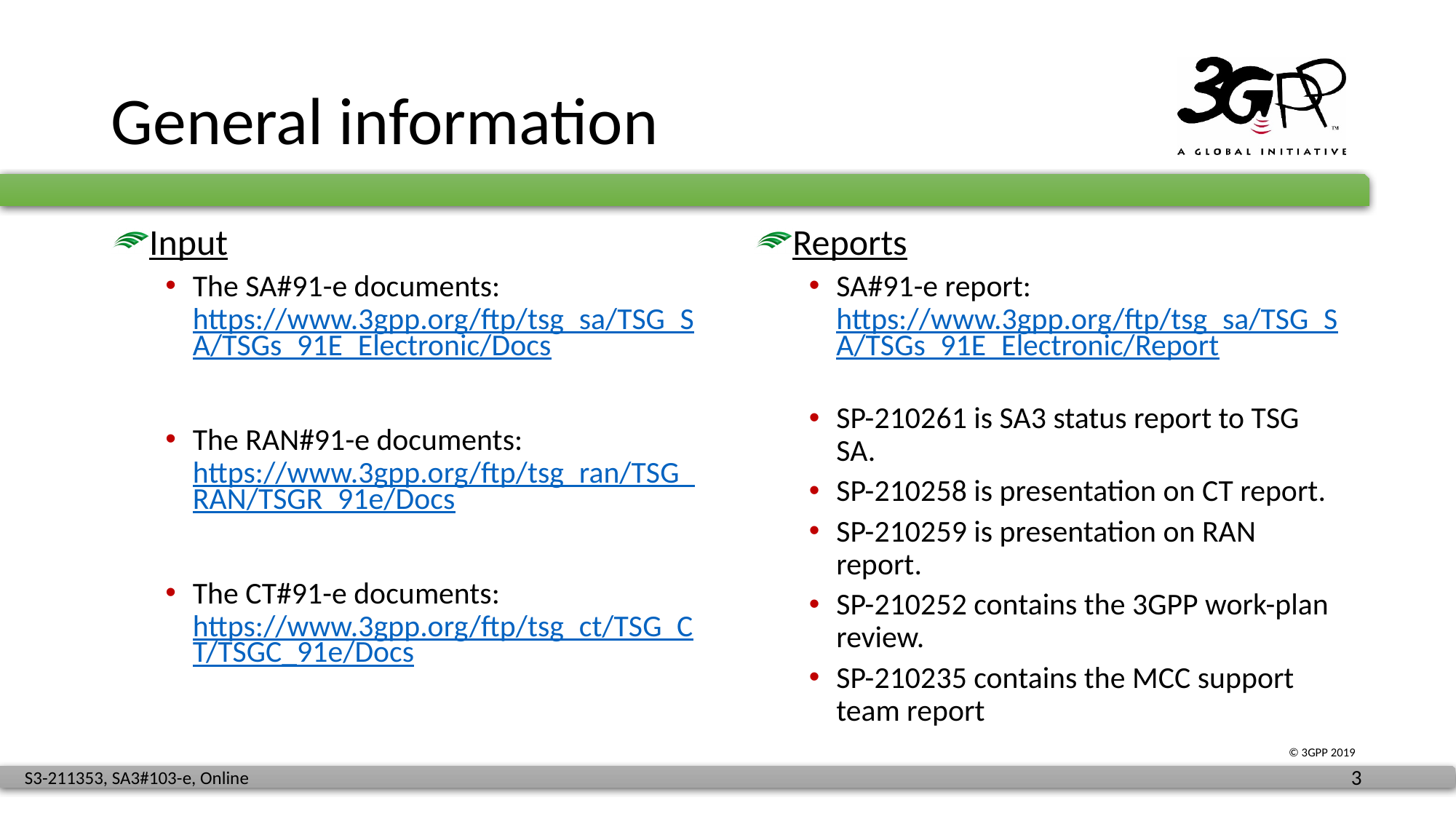

# General information
Input
The SA#91-e documents: https://www.3gpp.org/ftp/tsg_sa/TSG_SA/TSGs_91E_Electronic/Docs

The RAN#91-e documents: https://www.3gpp.org/ftp/tsg_ran/TSG_RAN/TSGR_91e/Docs

The CT#91-e documents: https://www.3gpp.org/ftp/tsg_ct/TSG_CT/TSGC_91e/Docs

Reports
SA#91-e report: https://www.3gpp.org/ftp/tsg_sa/TSG_SA/TSGs_91E_Electronic/Report
SP-210261 is SA3 status report to TSG SA.
SP-210258 is presentation on CT report.
SP-210259 is presentation on RAN report.
SP-210252 contains the 3GPP work-plan review.
SP-210235 contains the MCC support team report